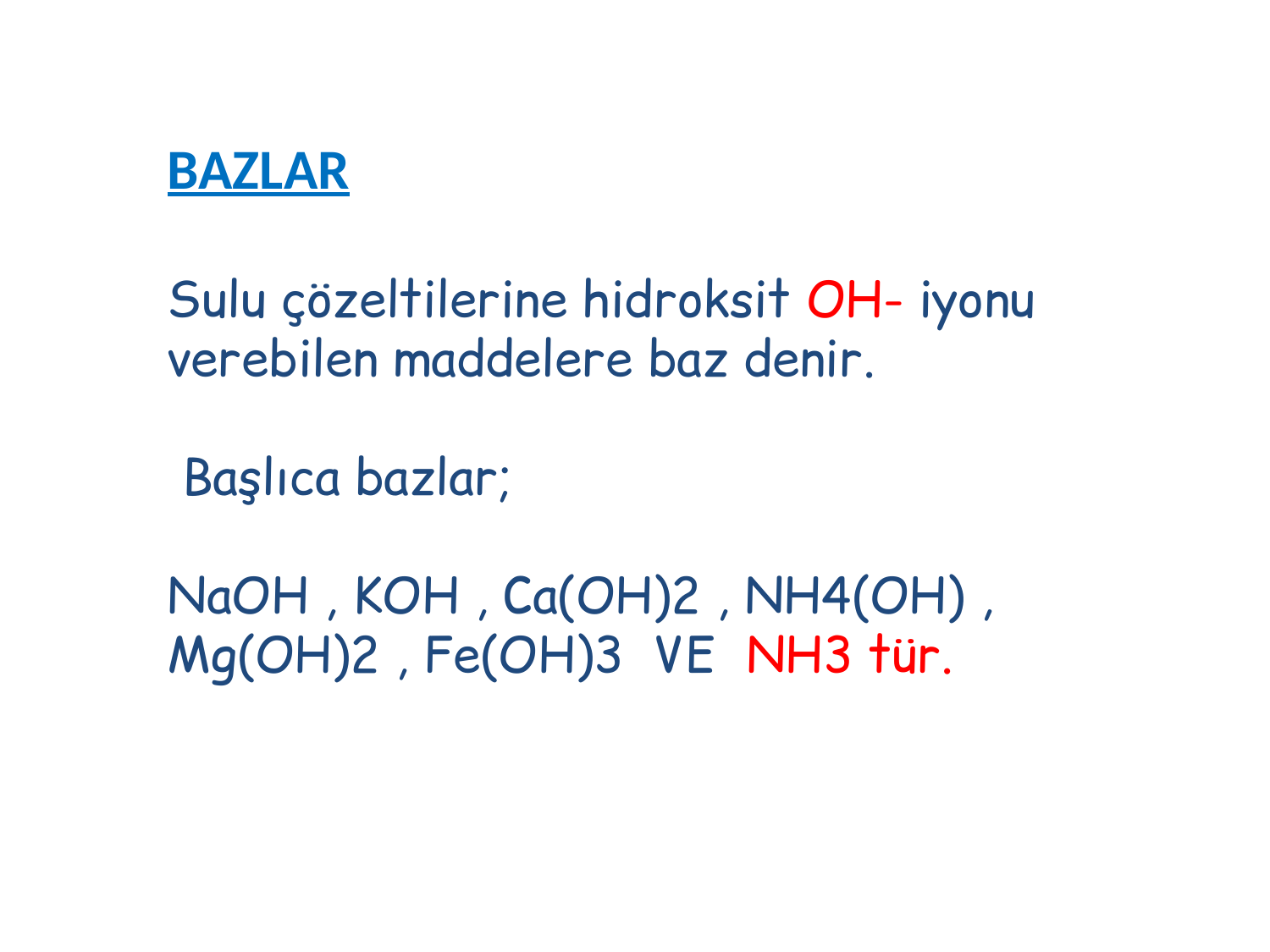

BAZLAR

Sulu çözeltilerine hidroksit OH- iyonu verebilen maddelere baz denir.

 Başlıca bazlar;

NaOH , KOH , Ca(OH)2 , NH4(OH) , Mg(OH)2 , Fe(OH)3  VE  NH3 tür.